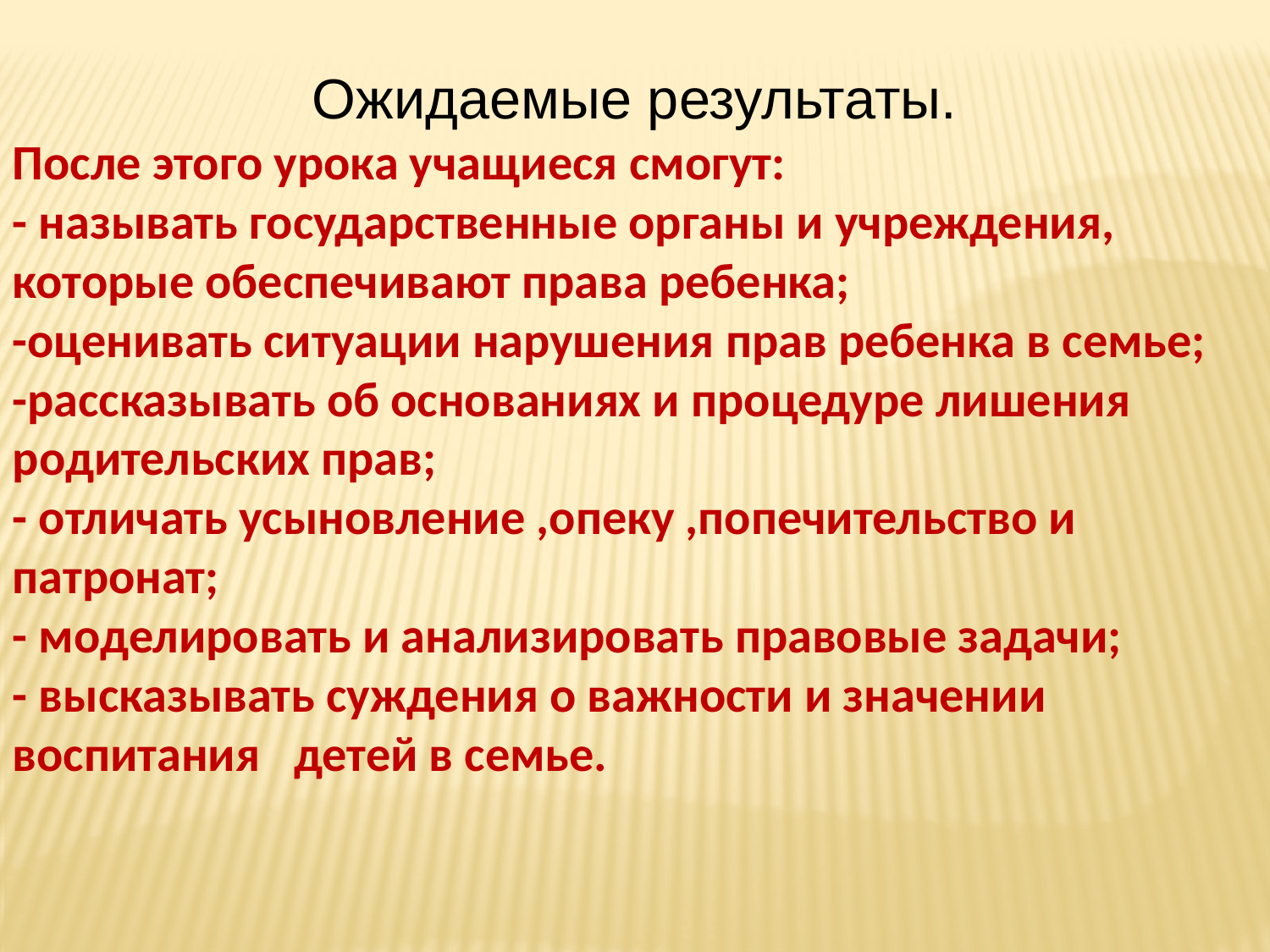

Ожидаемые результаты.
После этого урока учащиеся смогут:
- называть государственные органы и учреждения, которые обеспечивают права ребенка;
-оценивать ситуации нарушения прав ребенка в семье;
-рассказывать об основаниях и процедуре лишения  родительских прав;
- отличать усыновление ,опеку ,попечительство и патронат;
- моделировать и анализировать правовые задачи;
- высказывать суждения о важности и значении воспитания   детей в семье.